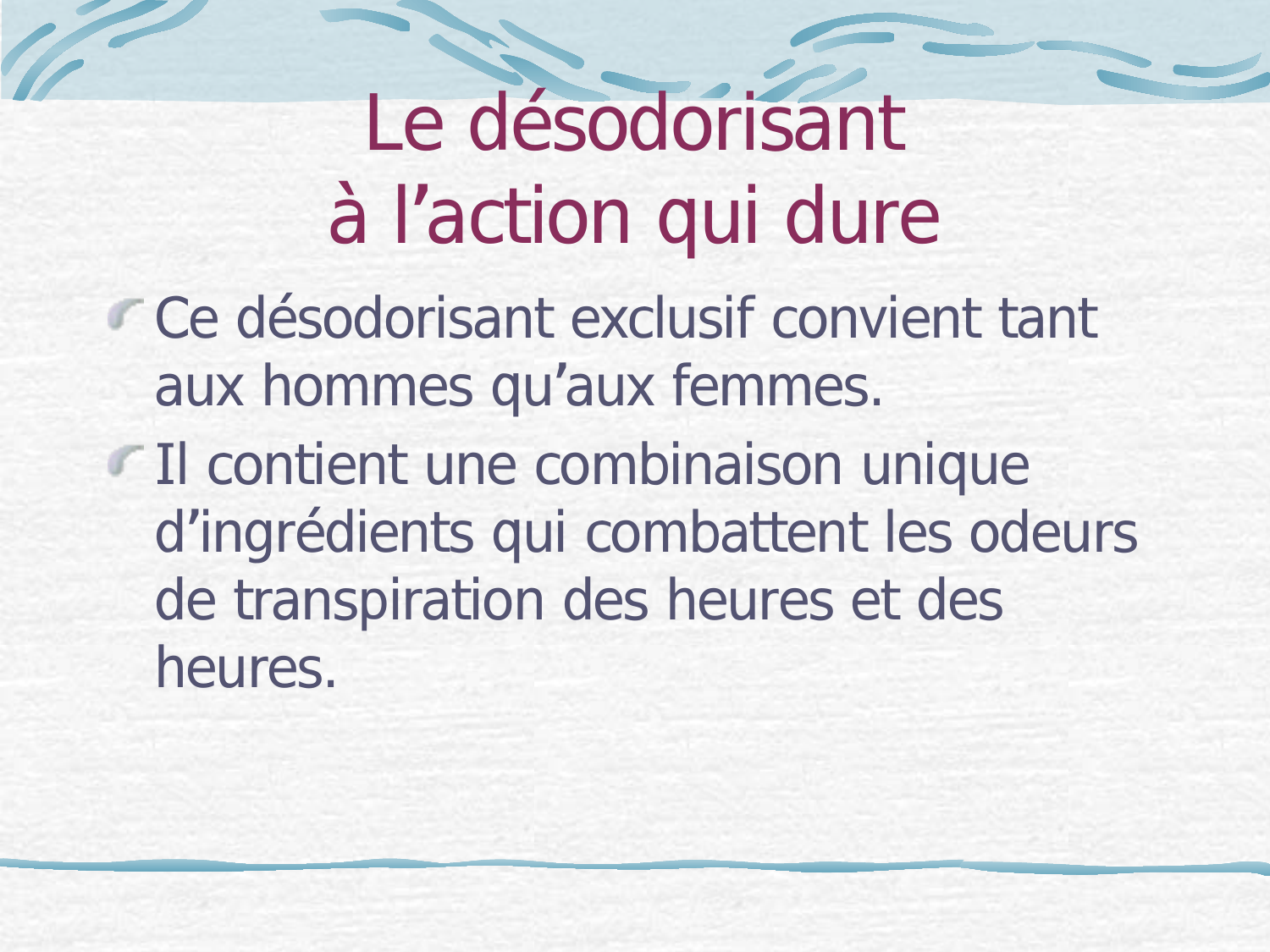

# Le désodorisant à l’action qui dure
Ce désodorisant exclusif convient tant aux hommes qu’aux femmes.
Il contient une combinaison unique d’ingrédients qui combattent les odeurs de transpiration des heures et des heures.